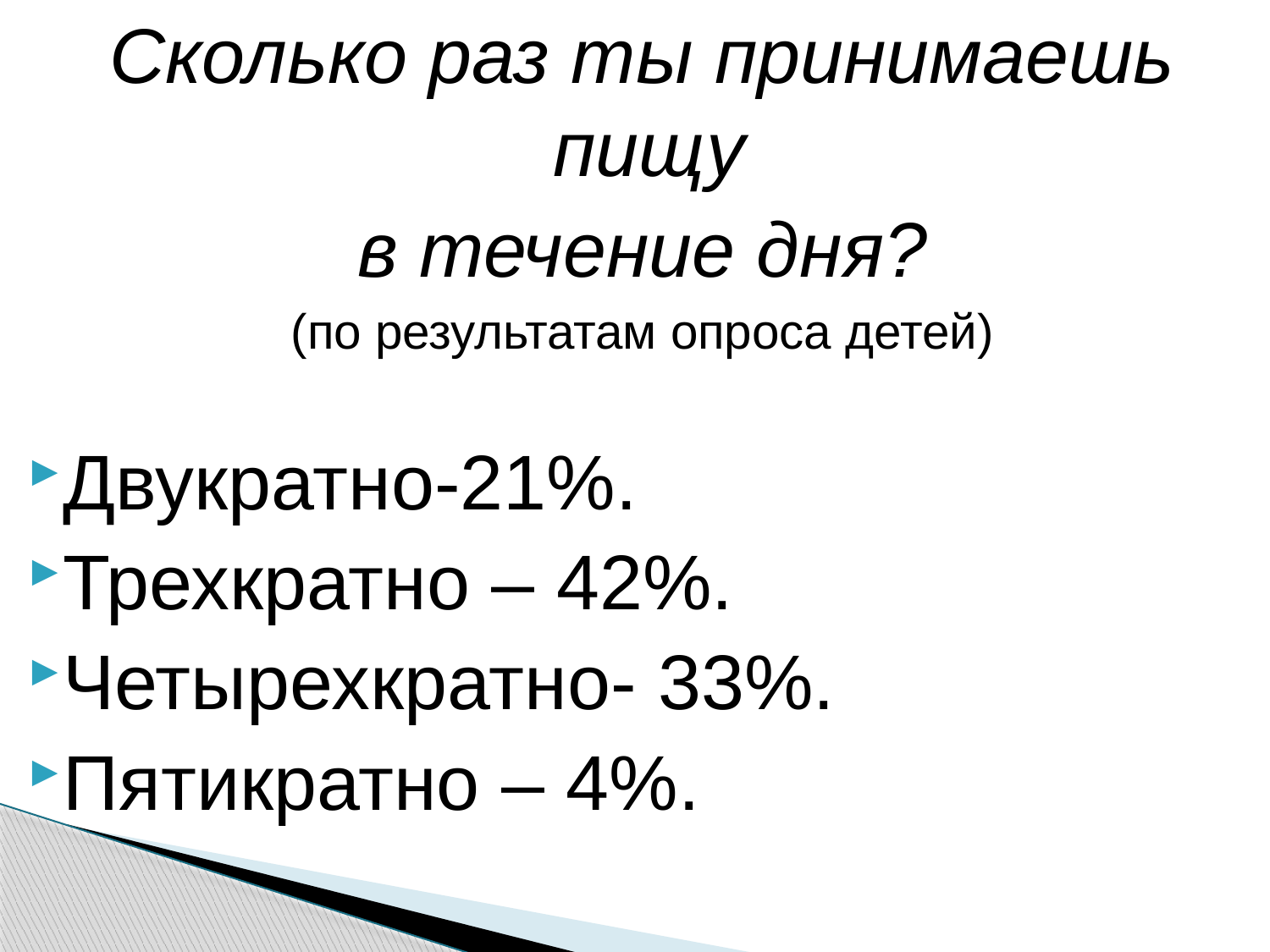

Сколько раз ты принимаешь пищу
в течение дня?
(по результатам опроса детей)

Двукратно-21%.
Трехкратно – 42%.
Четырехкратно- 33%.
Пятикратно – 4%.